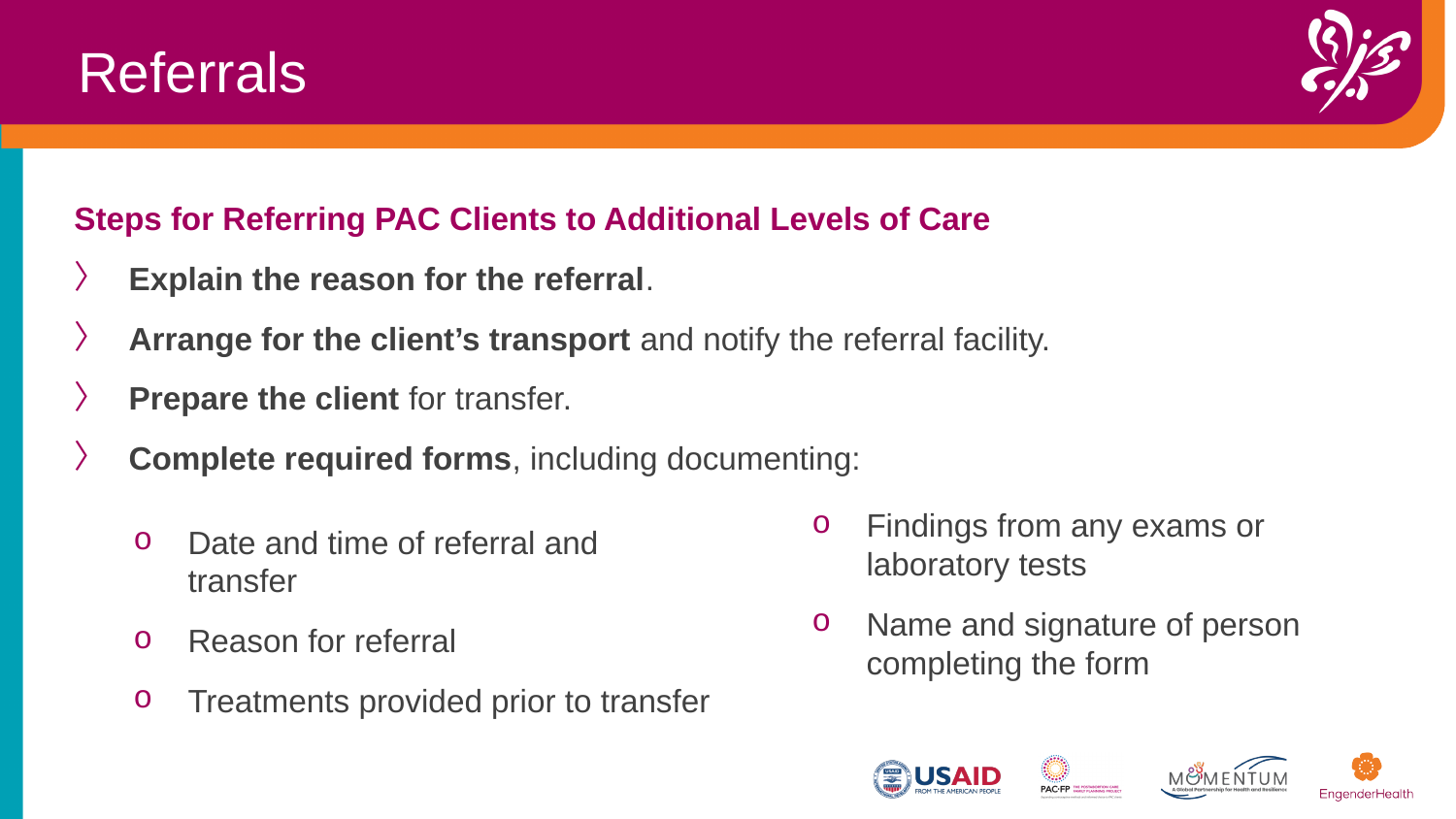

Referrals
Steps for Referring PAC Clients to Additional Levels of Care
Explain the reason for the referral.
Arrange for the client’s transport and notify the referral facility.
Prepare the client for transfer.
Complete required forms, including documenting:
Findings from any exams or laboratory tests
Name and signature of person completing the form

Date and time of referral and transfer
Reason for referral
Treatments provided prior to transfer